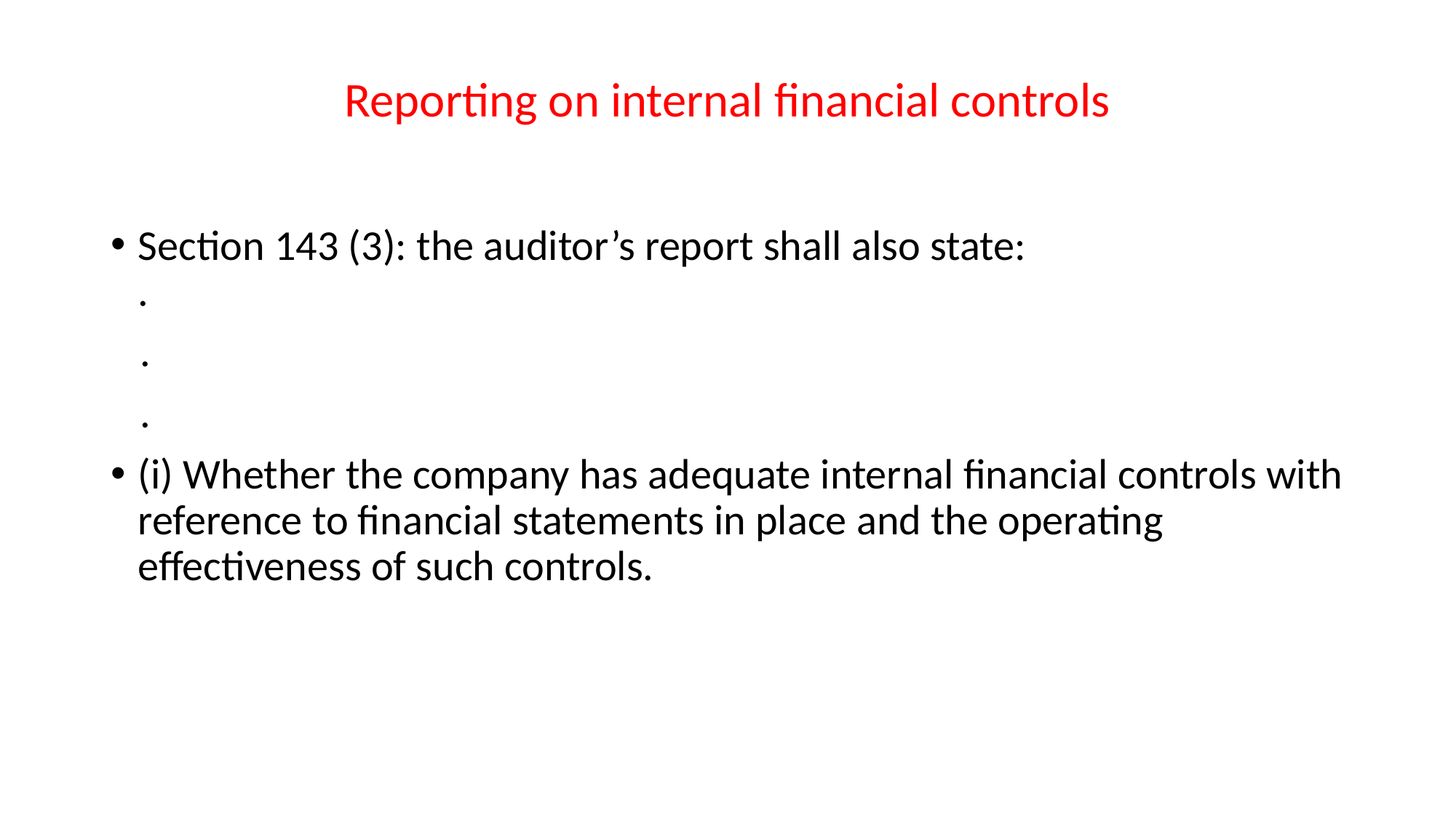

# Reporting on internal financial controls
Section 143 (3): the auditor’s report shall also state:
.
   .
   .
(i) Whether the company has adequate internal financial controls with reference to financial statements in place and the operating effectiveness of such controls.